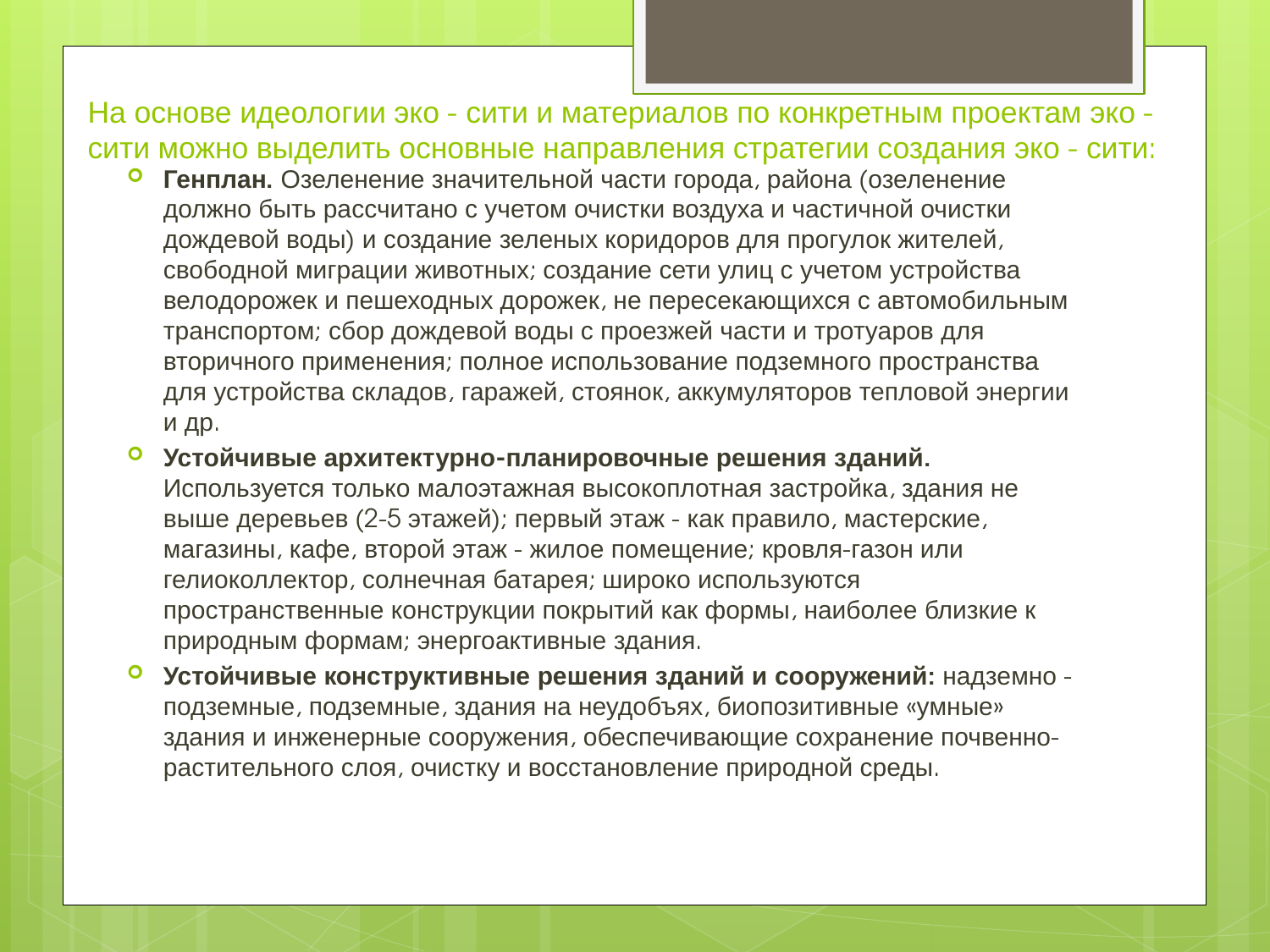

# На основе идеологии эко - сити и материалов по конкретным проектам эко - сити можно выделить основные направления стратегии создания эко - сити:
Генплан. Озеленение значительной части города, района (озеленение должно быть рассчитано с учетом очистки воздуха и частичной очистки дождевой воды) и создание зеленых коридоров для прогулок жителей, свободной миграции животных; создание сети улиц с учетом устройства велодорожек и пешеходных дорожек, не пересекающихся с автомобильным транспортом; сбор дождевой воды с проезжей части и тротуаров для вторичного применения; полное использование подземного пространства для устройства складов, гаражей, стоянок, аккумуляторов тепловой энергии и др.
Устойчивые архитектурно-планировочные решения зданий. Используется только малоэтажная высокоплотная застройка, здания не выше деревьев (2-5 этажей); первый этаж - как правило, мастерские, магазины, кафе, второй этаж - жилое помещение; кровля-газон или гелиоколлектор, солнечная батарея; широко используются пространственные конструкции покрытий как формы, наиболее близкие к природным формам; энергоактивные здания.
Устойчивые конструктивные решения зданий и сооружений: надземно - подземные, подземные, здания на неудобъях, биопозитивные «умные» здания и инженерные сооружения, обеспечивающие сохранение почвенно-растительного слоя, очистку и восстановление природной среды.